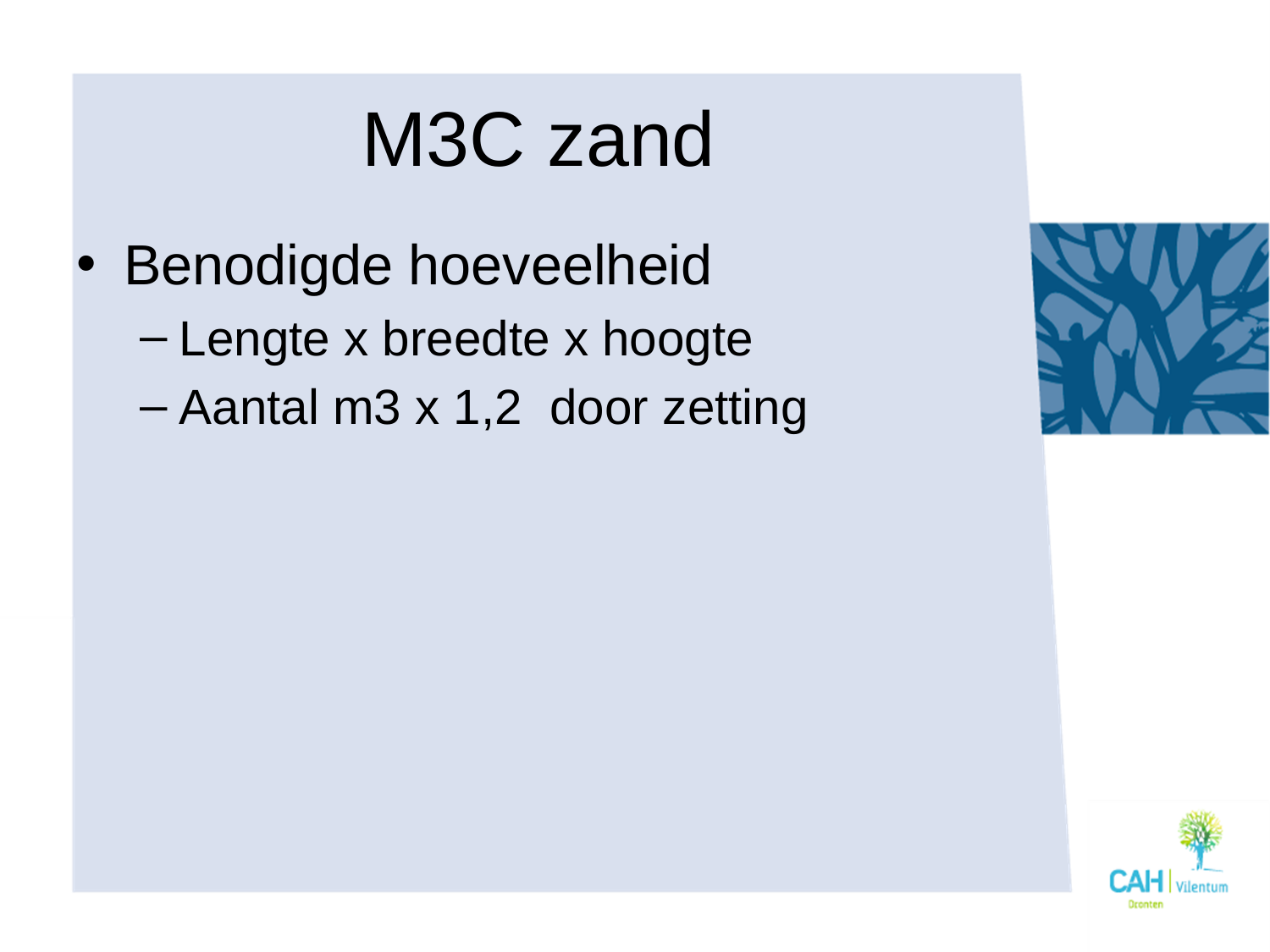

# M3C zand
Benodigde hoeveelheid
Lengte x breedte x hoogte
Aantal m3 x 1,2  door zetting